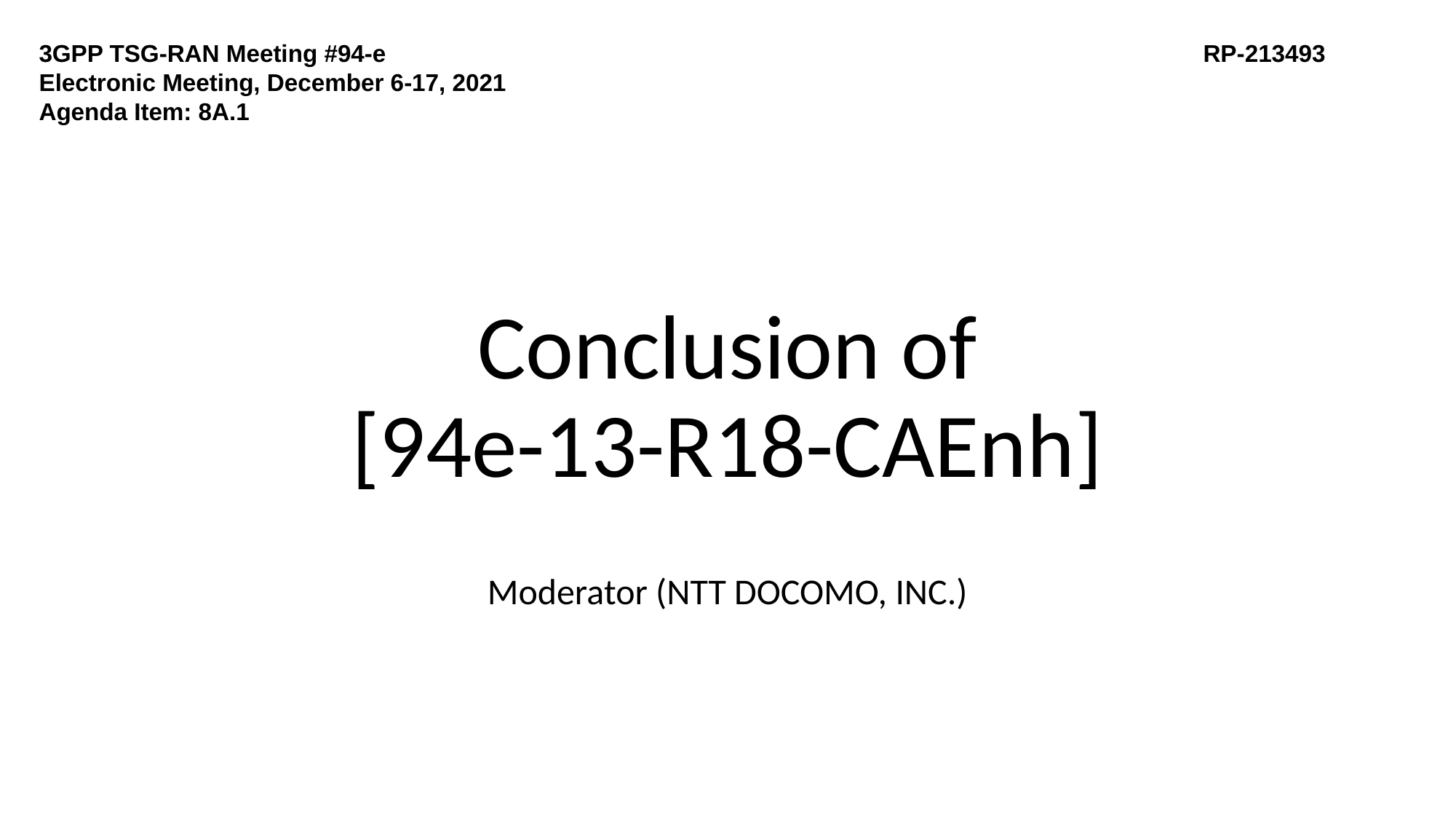

3GPP TSG-RAN Meeting #94-e
Electronic Meeting, December 6-17, 2021
Agenda Item: 8A.1

 RP-213493
# Conclusion of [94e-13-R18-CAEnh]
Moderator (NTT DOCOMO, INC.)